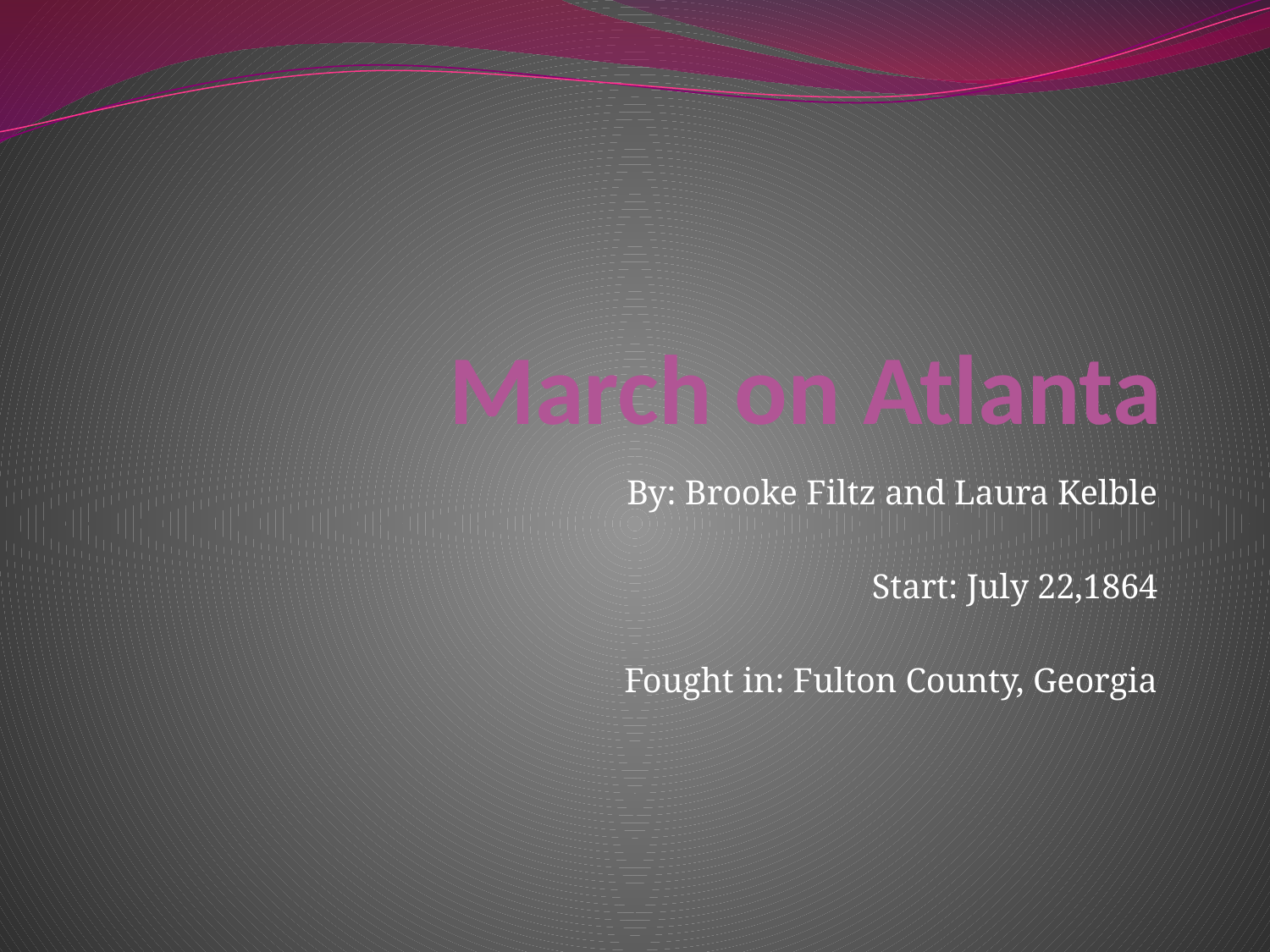

# March on Atlanta
By: Brooke Filtz and Laura Kelble

Start: July 22,1864

Fought in: Fulton County, Georgia